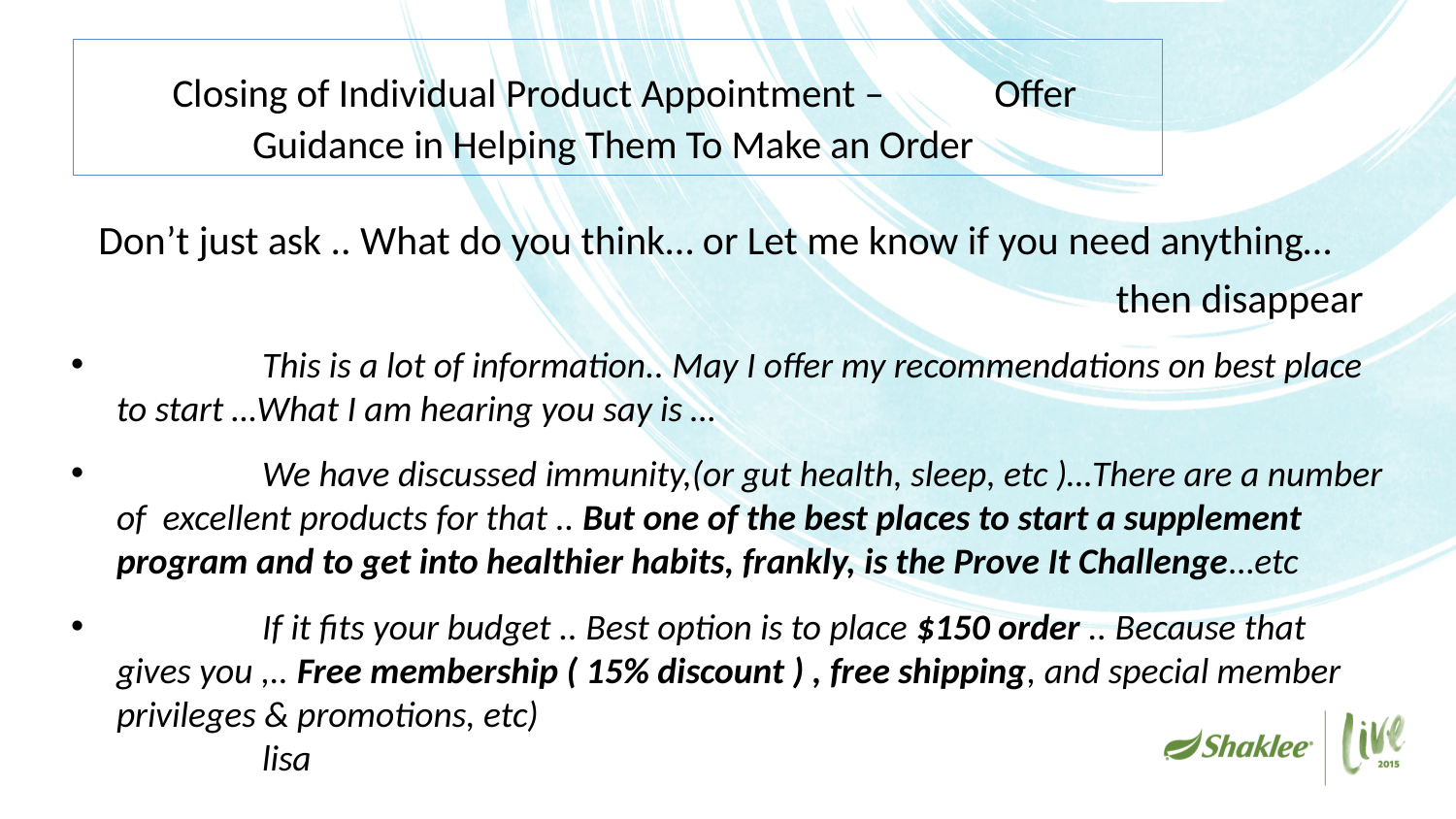

# Closing of Individual Product Appointment – 							Offer Guidance in Helping Them To Make an Order
 Don’t just ask .. What do you think… or Let me know if you need anything…
							 then disappear
	This is a lot of information.. May I offer my recommendations on best place to start …What I am hearing you say is …

	We have discussed immunity,(or gut health, sleep, etc )…There are a number of  excellent products for that .. But one of the best places to start a supplement program and to get into healthier habits, frankly, is the Prove It Challenge…etc

	If it fits your budget .. Best option is to place $150 order .. Because that gives you ,.. Free membership ( 15% discount ) , free shipping, and special member privileges & promotions, etc) 							lisa